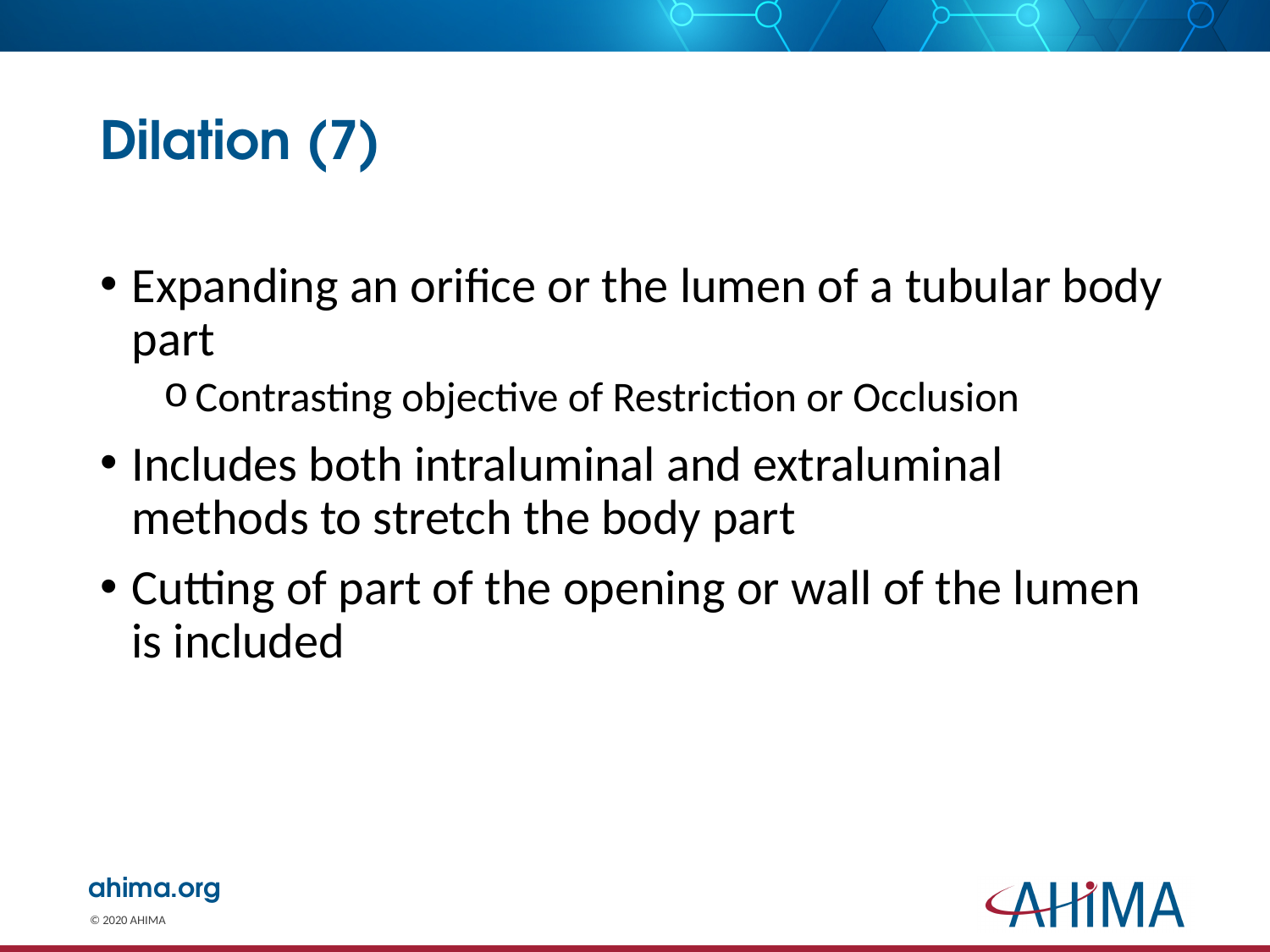

# Dilation (7)
Expanding an orifice or the lumen of a tubular body part
Contrasting objective of Restriction or Occlusion
Includes both intraluminal and extraluminal methods to stretch the body part
Cutting of part of the opening or wall of the lumen is included